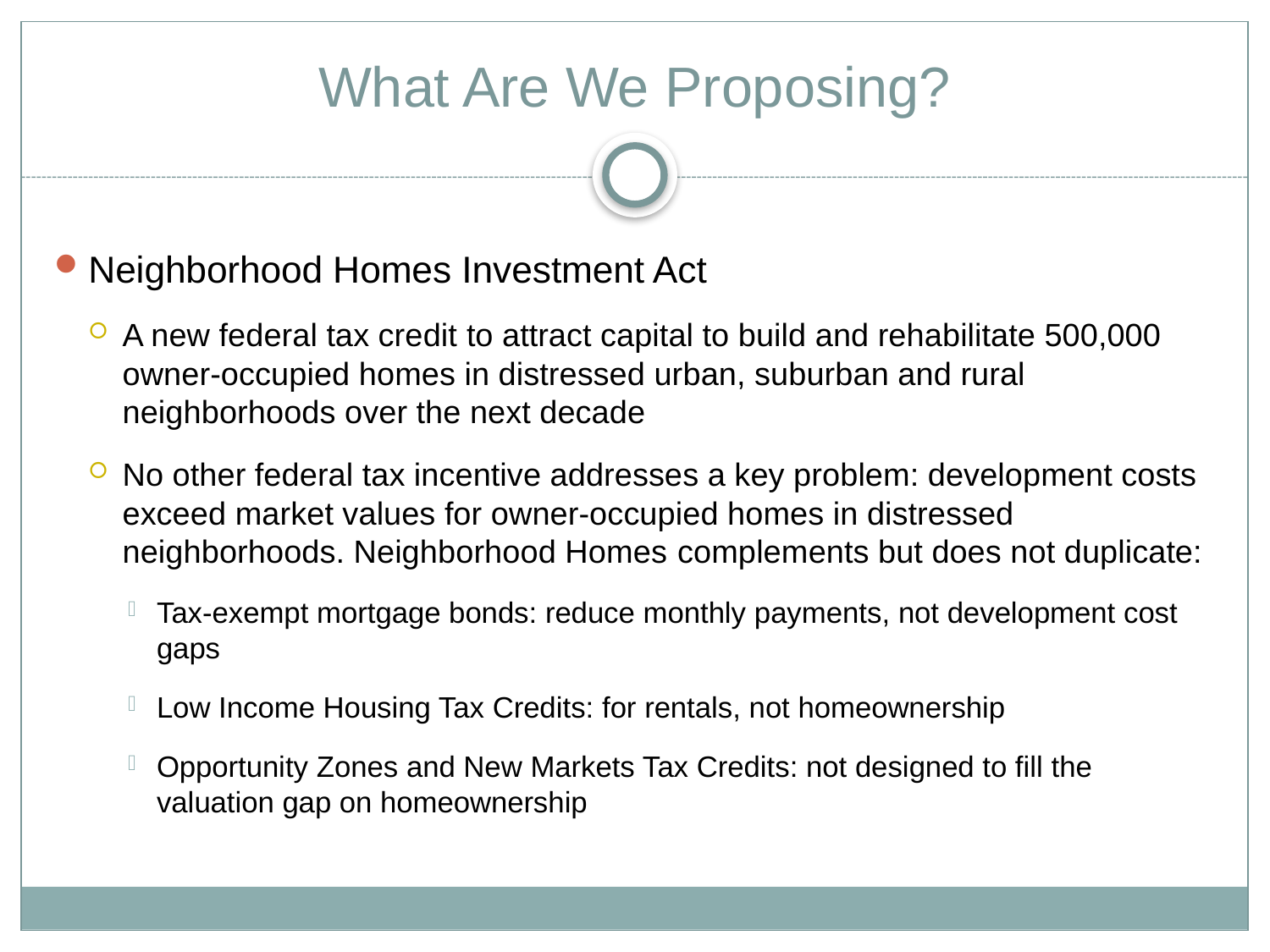

# What Are We Proposing?
Neighborhood Homes Investment Act
A new federal tax credit to attract capital to build and rehabilitate 500,000 owner-occupied homes in distressed urban, suburban and rural neighborhoods over the next decade
No other federal tax incentive addresses a key problem: development costs exceed market values for owner-occupied homes in distressed neighborhoods. Neighborhood Homes complements but does not duplicate:
Tax-exempt mortgage bonds: reduce monthly payments, not development cost gaps
Low Income Housing Tax Credits: for rentals, not homeownership
Opportunity Zones and New Markets Tax Credits: not designed to fill the valuation gap on homeownership